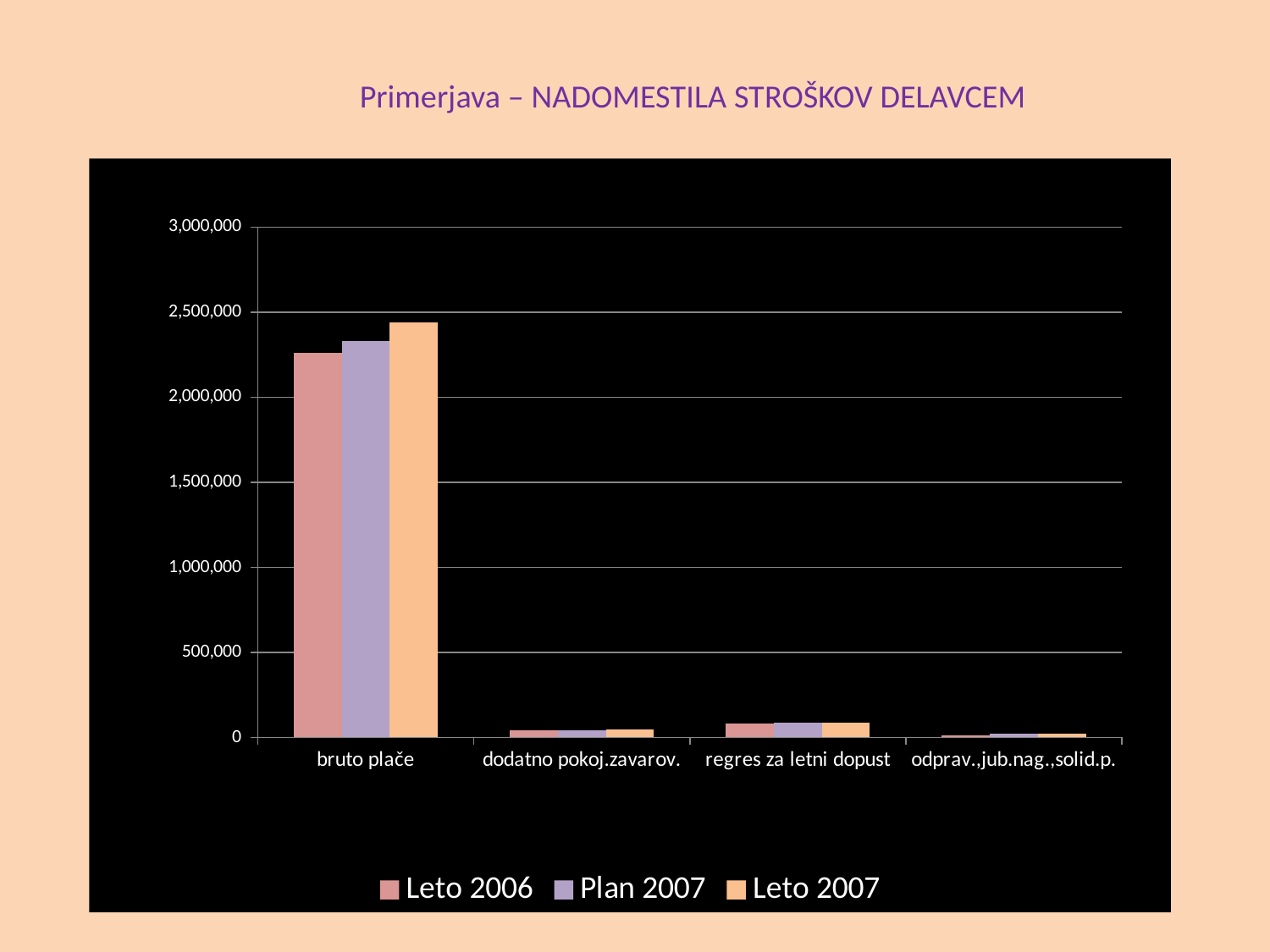

# Primerjava – NADOMESTILA STROŠKOV DELAVCEM

### Chart

| Category | Leto 2006 | Plan 2007 | Leto 2007 |
|---|---|---|---|
| bruto plače | 2258674.64 | 2330293.53 | 2439785.19 |
| dodatno pokoj.zavarov. | 43481.729999999996 | 44394.84000000001 | 45289.259999999995 |
| regres za letni dopust | 82954.45999999999 | 84696.5 | 89007.98999999999 |
| odprav.,jub.nag.,solid.p. | 12204.83 | 24000.0 | 21448.25 |